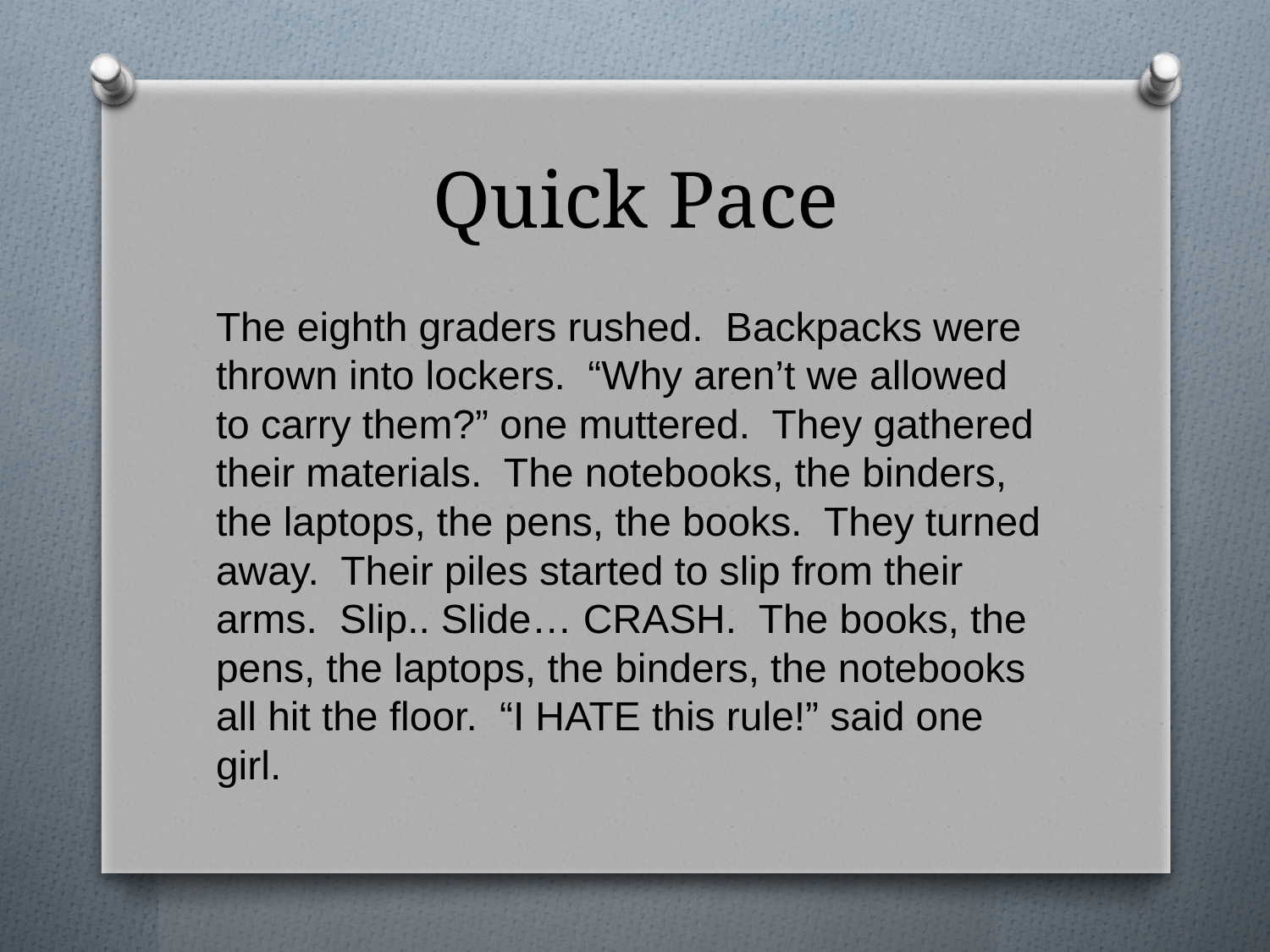

# Quick Pace
The eighth graders rushed.  Backpacks were thrown into lockers.  “Why aren’t we allowed to carry them?” one muttered.  They gathered their materials.  The notebooks, the binders, the laptops, the pens, the books.  They turned away.  Their piles started to slip from their arms.  Slip.. Slide… CRASH.  The books, the pens, the laptops, the binders, the notebooks all hit the floor.  “I HATE this rule!” said one girl.